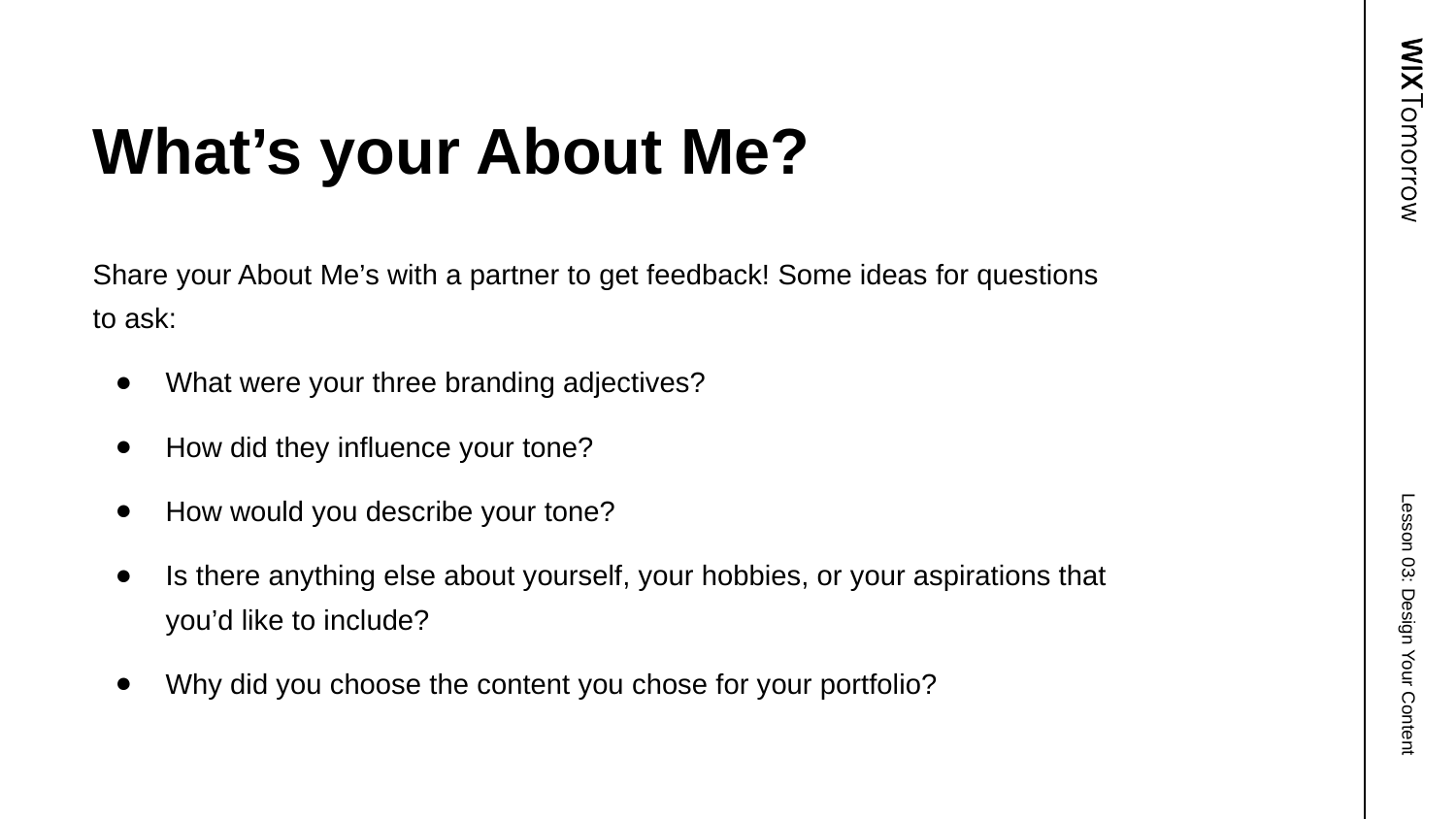

# What’s your About Me?
Share your About Me’s with a partner to get feedback! Some ideas for questions to ask:
What were your three branding adjectives?
How did they influence your tone?
How would you describe your tone?
Is there anything else about yourself, your hobbies, or your aspirations that you’d like to include?
Why did you choose the content you chose for your portfolio?